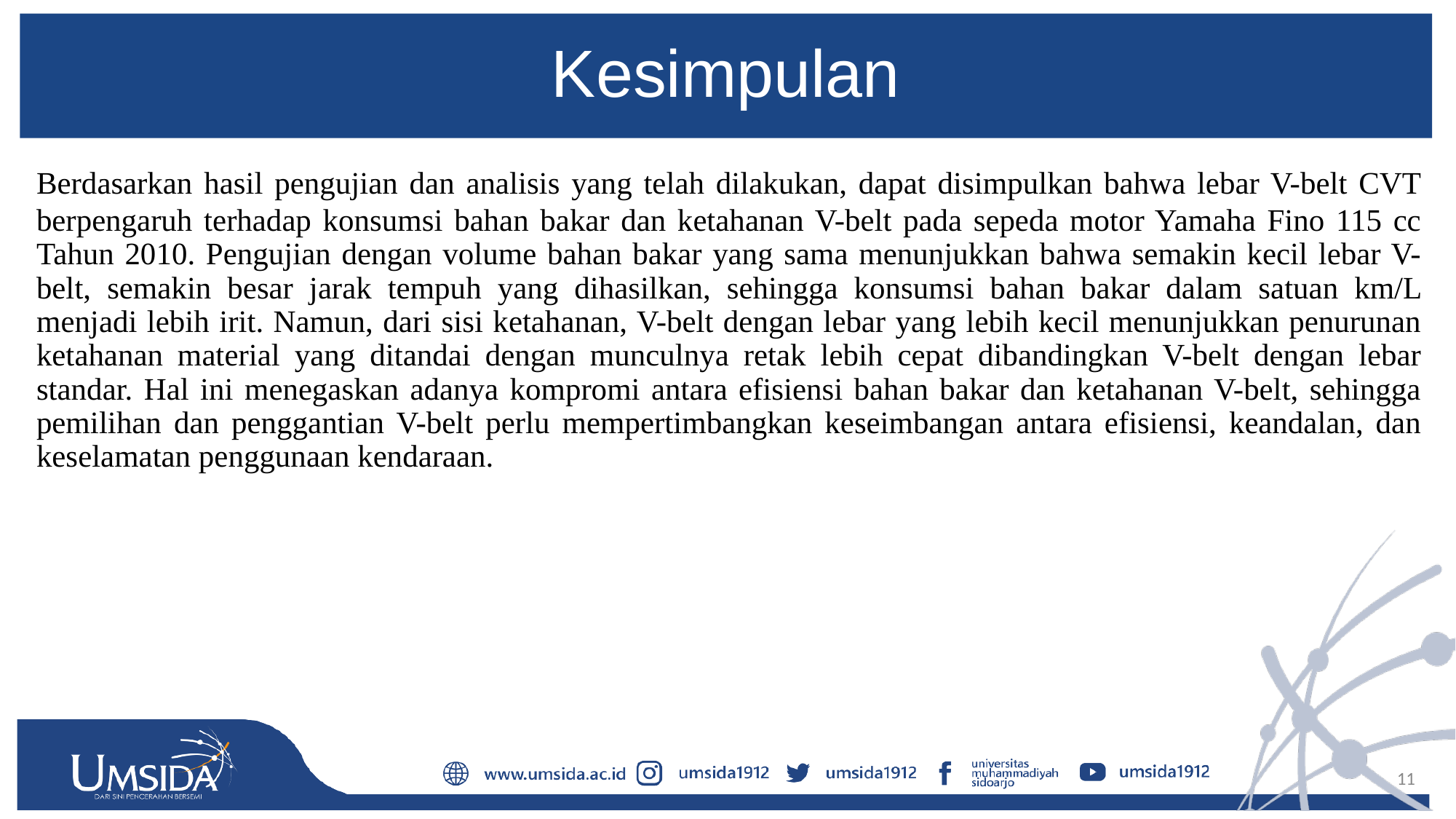

# Kesimpulan
	Berdasarkan hasil pengujian dan analisis yang telah dilakukan, dapat disimpulkan bahwa lebar V-belt CVT berpengaruh terhadap konsumsi bahan bakar dan ketahanan V-belt pada sepeda motor Yamaha Fino 115 cc Tahun 2010. Pengujian dengan volume bahan bakar yang sama menunjukkan bahwa semakin kecil lebar V-belt, semakin besar jarak tempuh yang dihasilkan, sehingga konsumsi bahan bakar dalam satuan km/L menjadi lebih irit. Namun, dari sisi ketahanan, V-belt dengan lebar yang lebih kecil menunjukkan penurunan ketahanan material yang ditandai dengan munculnya retak lebih cepat dibandingkan V-belt dengan lebar standar. Hal ini menegaskan adanya kompromi antara efisiensi bahan bakar dan ketahanan V-belt, sehingga pemilihan dan penggantian V-belt perlu mempertimbangkan keseimbangan antara efisiensi, keandalan, dan keselamatan penggunaan kendaraan.